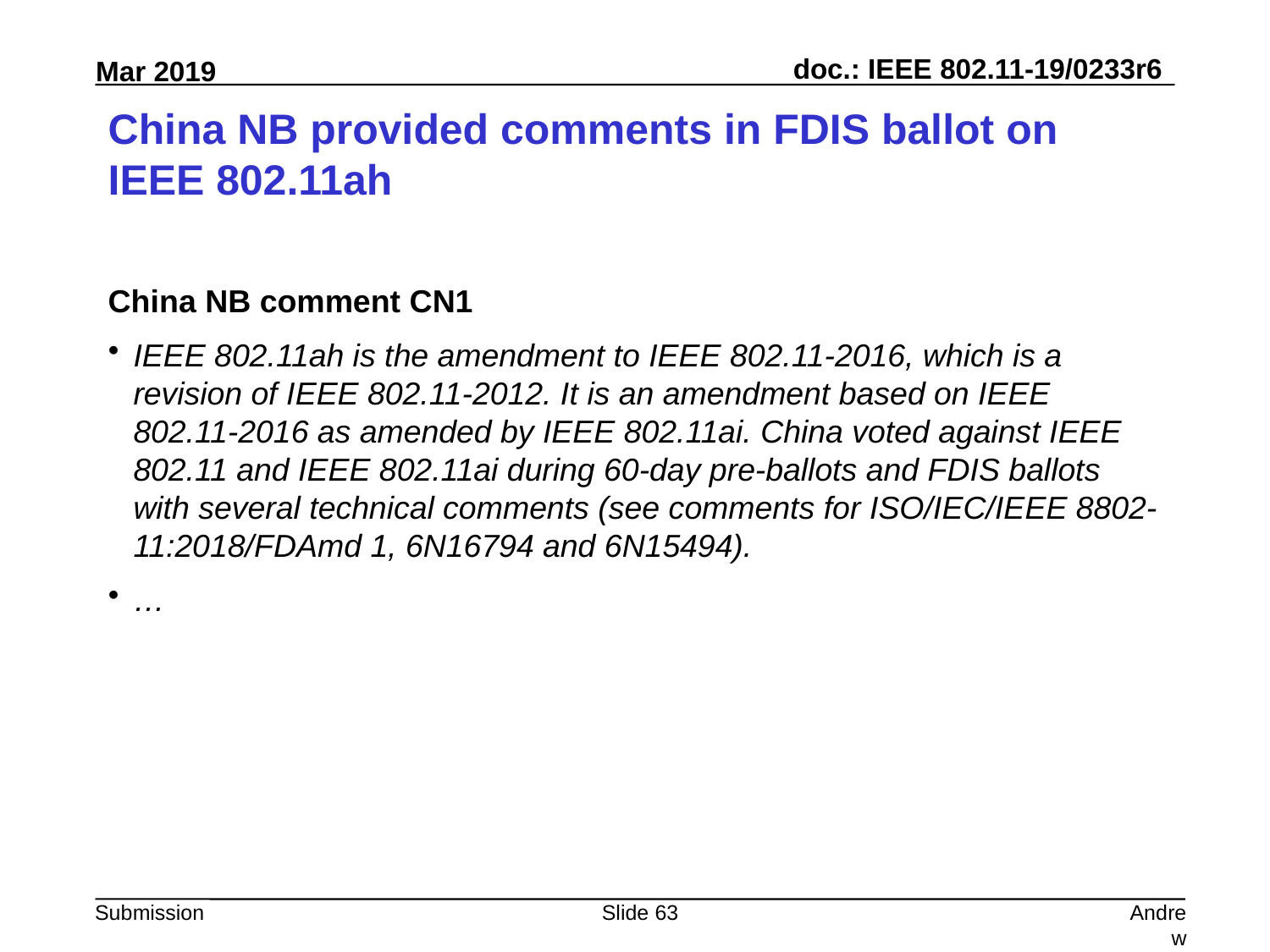

# China NB provided comments in FDIS ballot on IEEE 802.11ah
China NB comment CN1
IEEE 802.11ah is the amendment to IEEE 802.11-2016, which is a revision of IEEE 802.11-2012. It is an amendment based on IEEE 802.11-2016 as amended by IEEE 802.11ai. China voted against IEEE 802.11 and IEEE 802.11ai during 60-day pre-ballots and FDIS ballots with several technical comments (see comments for ISO/IEC/IEEE 8802-11:2018/FDAmd 1, 6N16794 and 6N15494).
…
Slide 63
Andrew Myles, Cisco